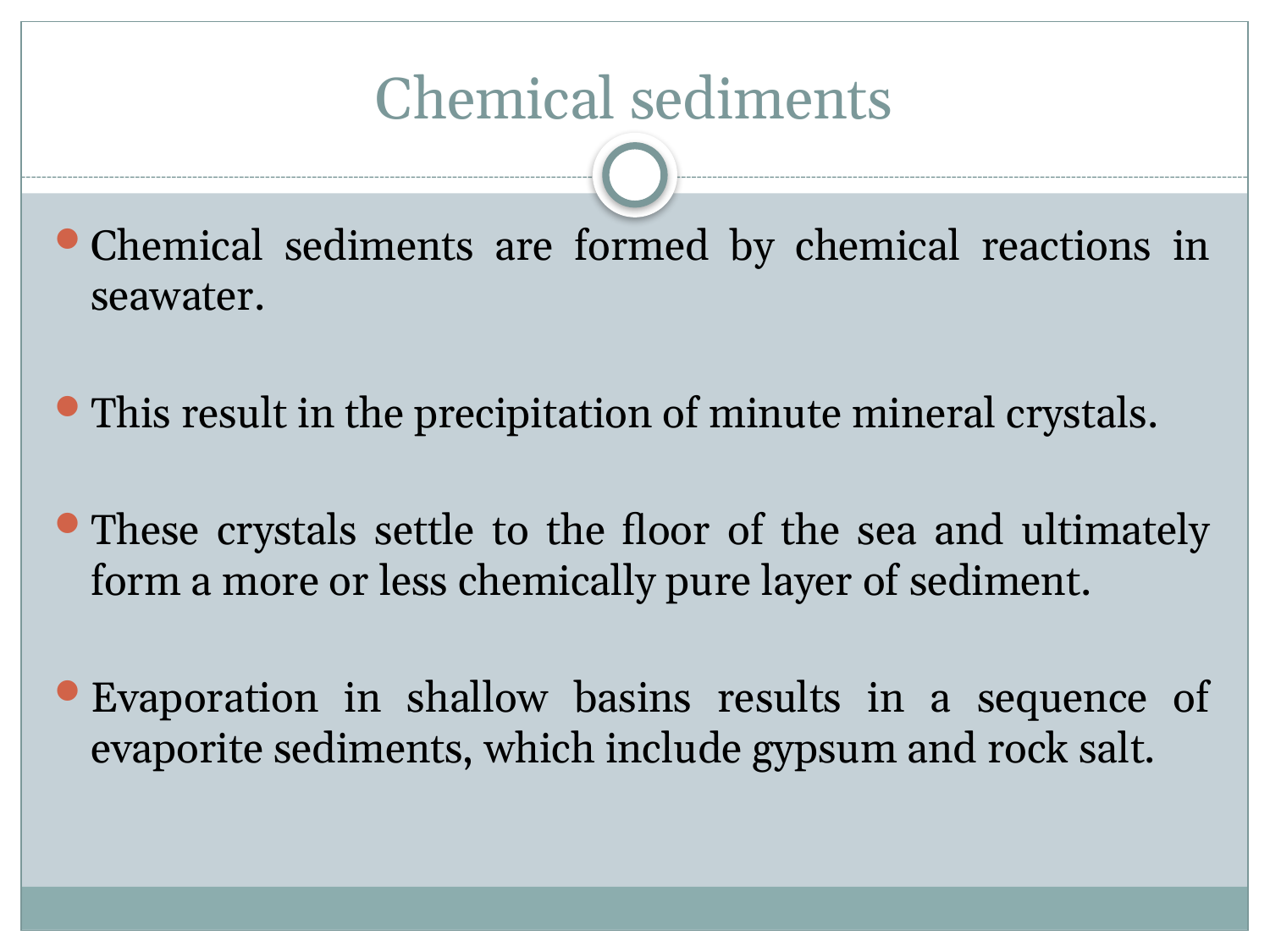

# Chemical sediments
Chemical sediments are formed by chemical reactions in seawater.

This result in the precipitation of minute mineral crystals.

These crystals settle to the floor of the sea and ultimately form a more or less chemically pure layer of sediment.

Evaporation in shallow basins results in a sequence of evaporite sediments, which include gypsum and rock salt.